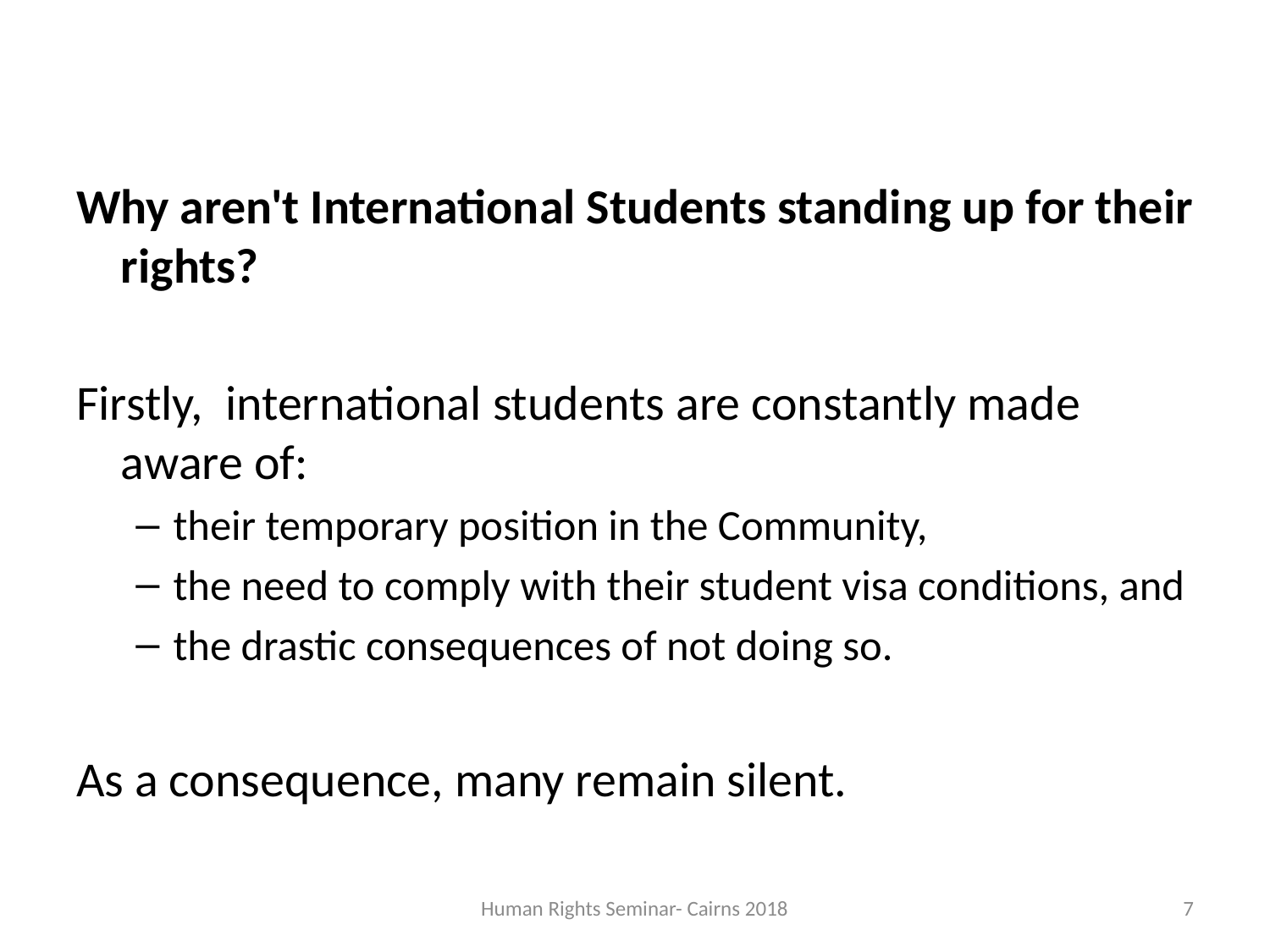

Why aren't International Students standing up for their rights?

Firstly,  international students are constantly made aware of:
their temporary position in the Community,
the need to comply with their student visa conditions, and
the drastic consequences of not doing so.

As a consequence, many remain silent.

Human Rights Seminar- Cairns 2018
7